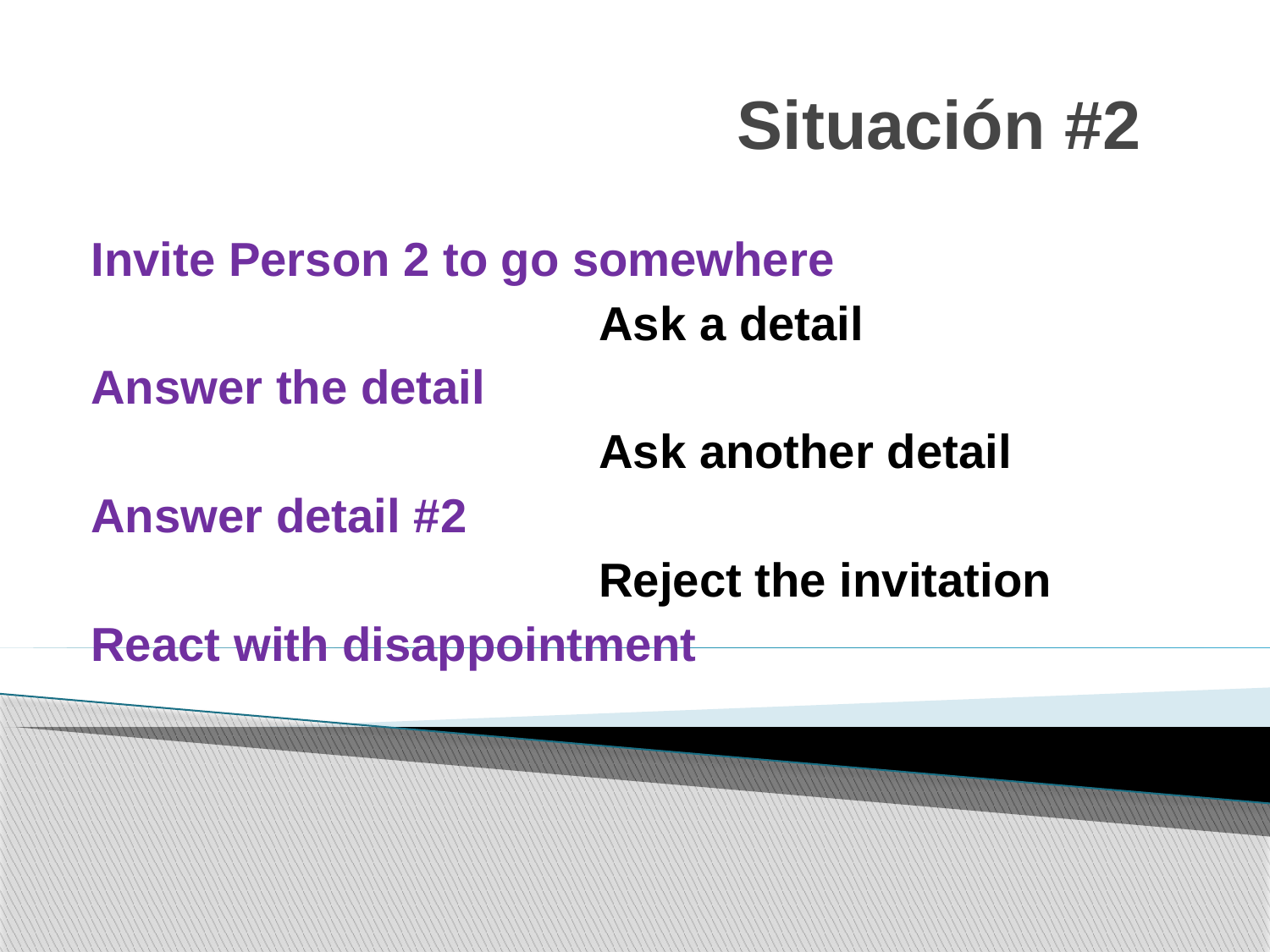

# Situación #2
Invite Person 2 to go somewhere
				Ask a detail
Answer the detail
				Ask another detail
Answer detail #2
				Reject the invitation
React with disappointment